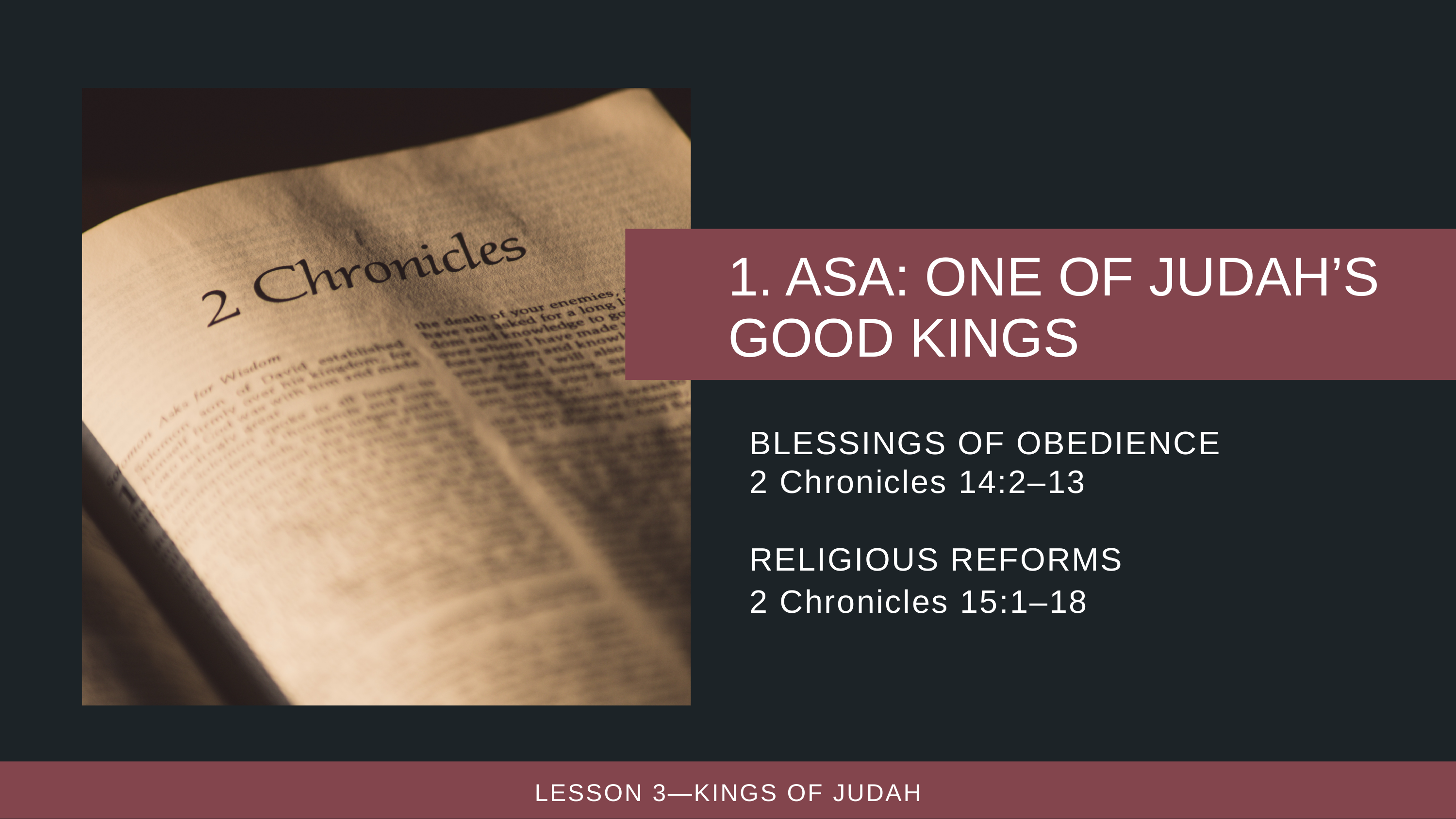

BLESSINGS OF OBEDIENCE
2 Chronicles 14:2–13
RELIGIOUS REFORMS
2 Chronicles 15:1–18